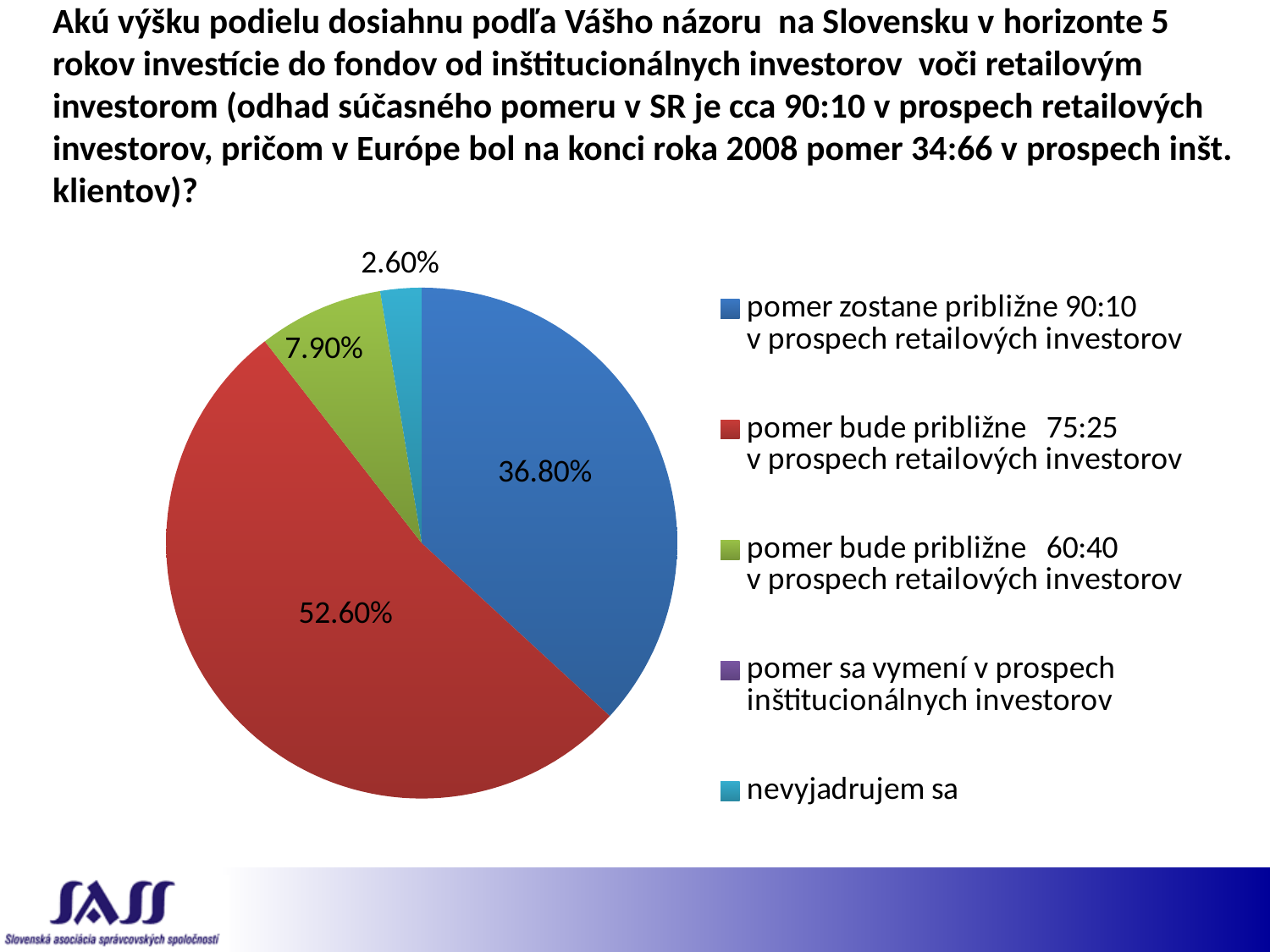

# Akú výšku podielu dosiahnu podľa Vášho názoru  na Slovensku v horizonte 5 rokov investície do fondov od inštitucionálnych investorov  voči retailovým investorom (odhad súčasného pomeru v SR je cca 90:10 v prospech retailových investorov, pričom v Európe bol na konci roka 2008 pomer 34:66 v prospech inšt. klientov)?

### Chart

| Category |  |
|---|---|
| pomer zostane približne 90:10 v prospech retailových investorov | 0.36800000000000016 |
| pomer bude približne   75:25 v prospech retailových investorov  | 0.526 |
| pomer bude približne   60:40 v prospech retailových investorov | 0.07900000000000003 |
| pomer sa vymení v prospech inštitucionálnych investorov | 0.0 |
| nevyjadrujem sa | 0.026 |